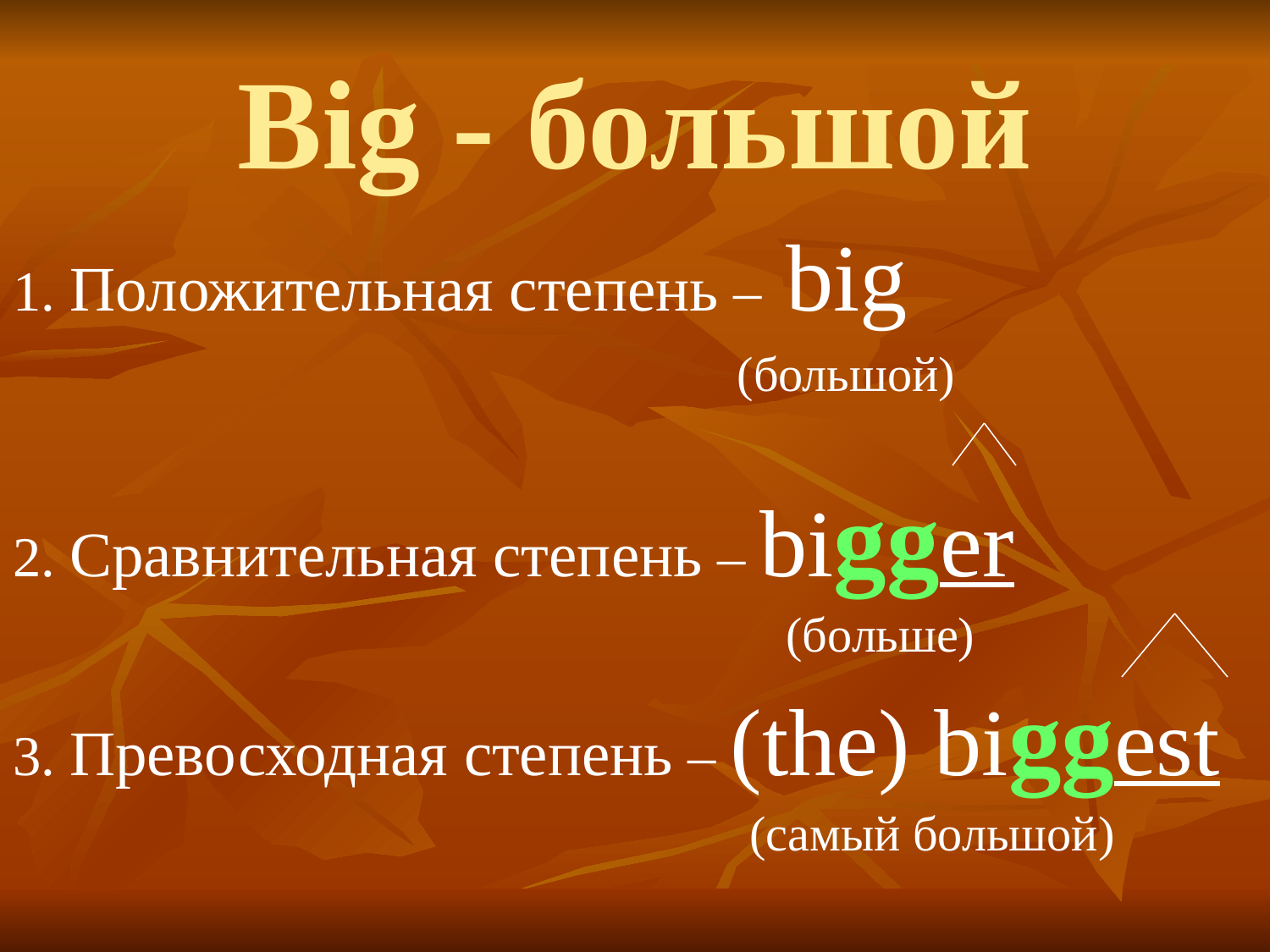

# Big - большой
1. Положительная степень – big
                                                           (большой)
2. Сравнительная степень – bigger
                                                               (больше)
3. Превосходная степень – (the) biggest
                                                            (самый большой)